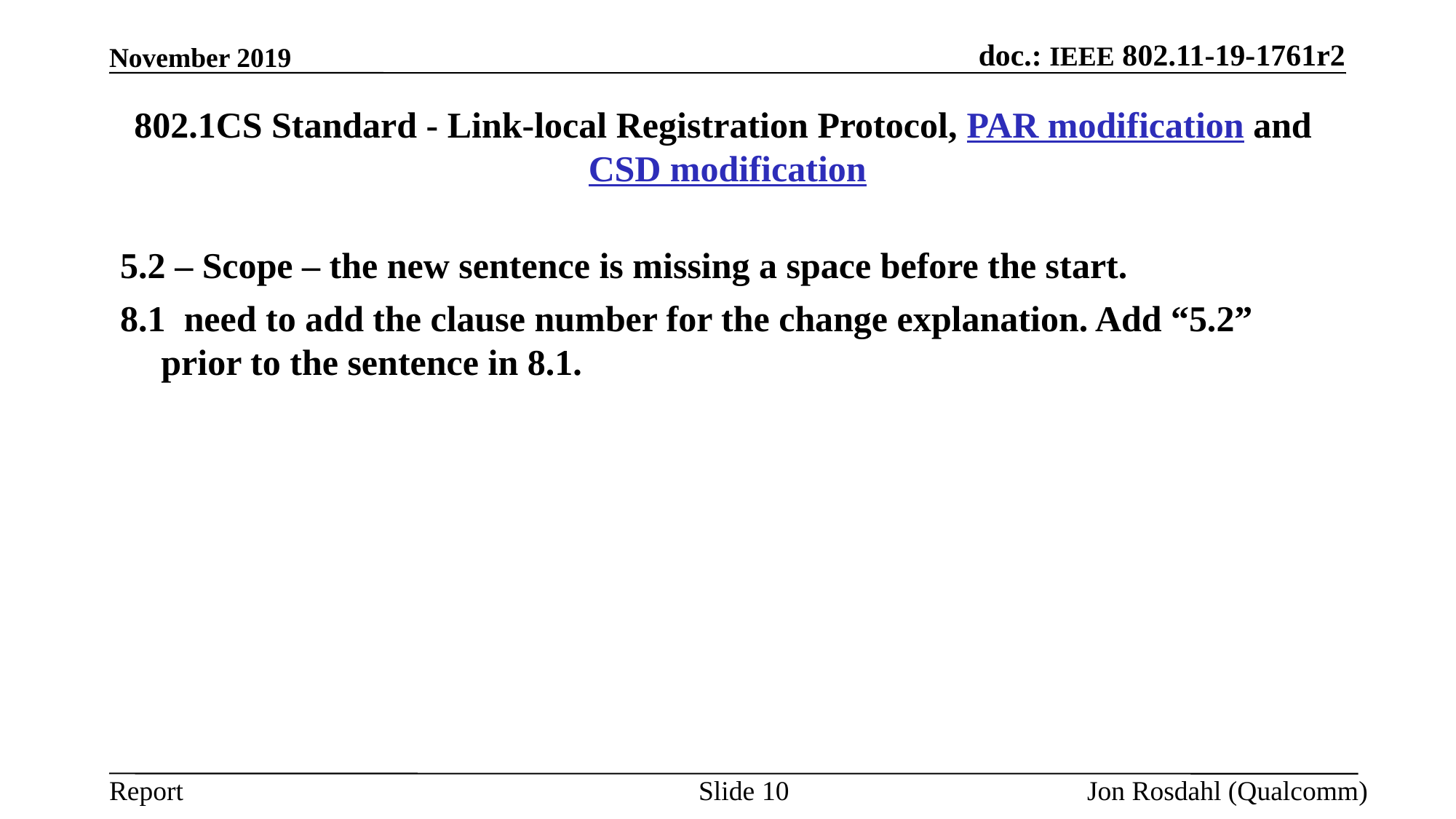

November 2019
# 802.1CS Standard - Link-local Registration Protocol, PAR modification and CSD modification
5.2 – Scope – the new sentence is missing a space before the start.
8.1  need to add the clause number for the change explanation. Add “5.2” prior to the sentence in 8.1.
Slide 10
Jon Rosdahl (Qualcomm)